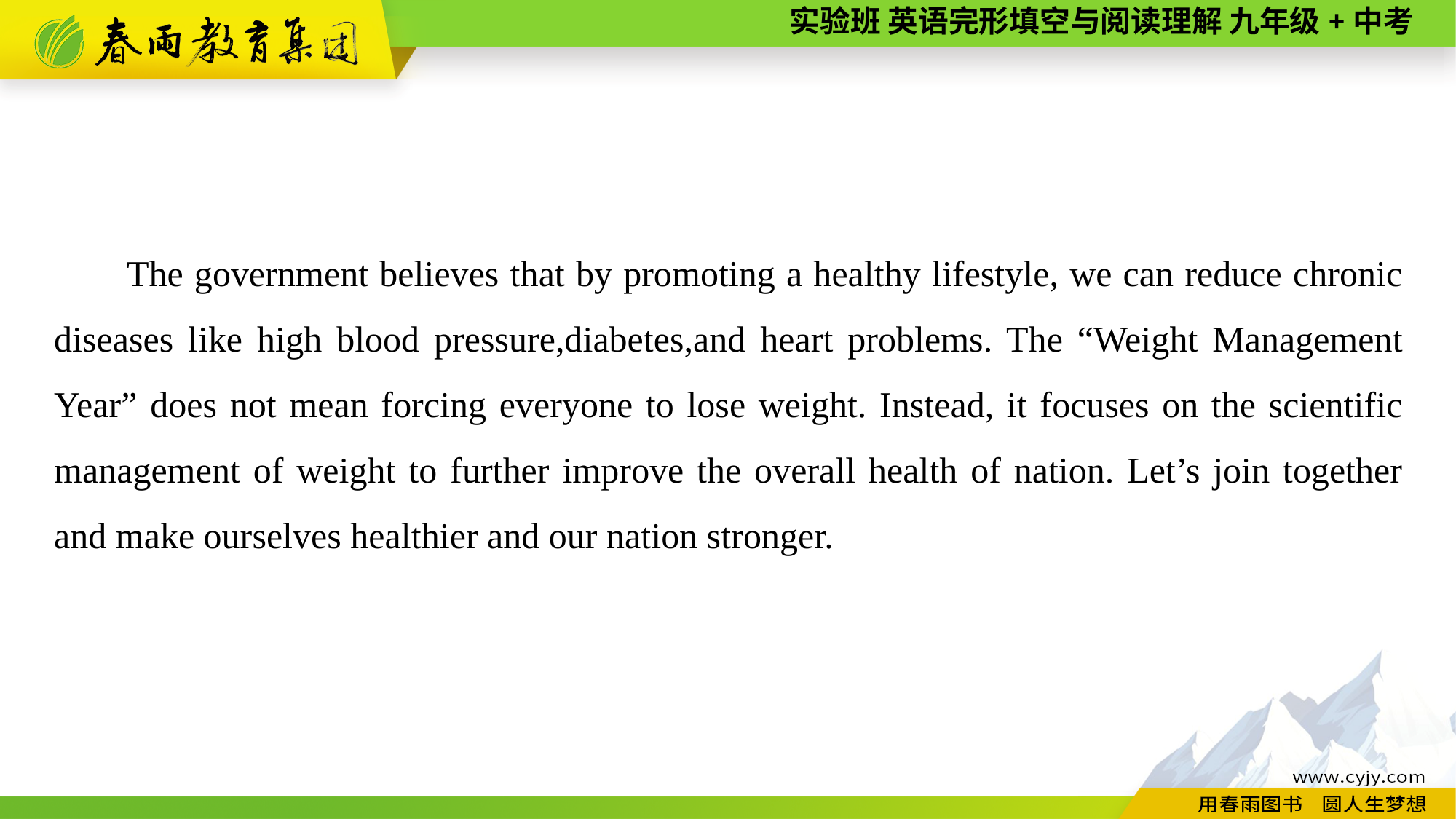

The government believes that by promoting a healthy lifestyle, we can reduce chronic diseases like high blood pressure,diabetes,and heart problems. The “Weight Management Year” does not mean forcing everyone to lose weight. Instead, it focuses on the scientific management of weight to further improve the overall health of nation. Let’s join together and make ourselves healthier and our nation stronger.